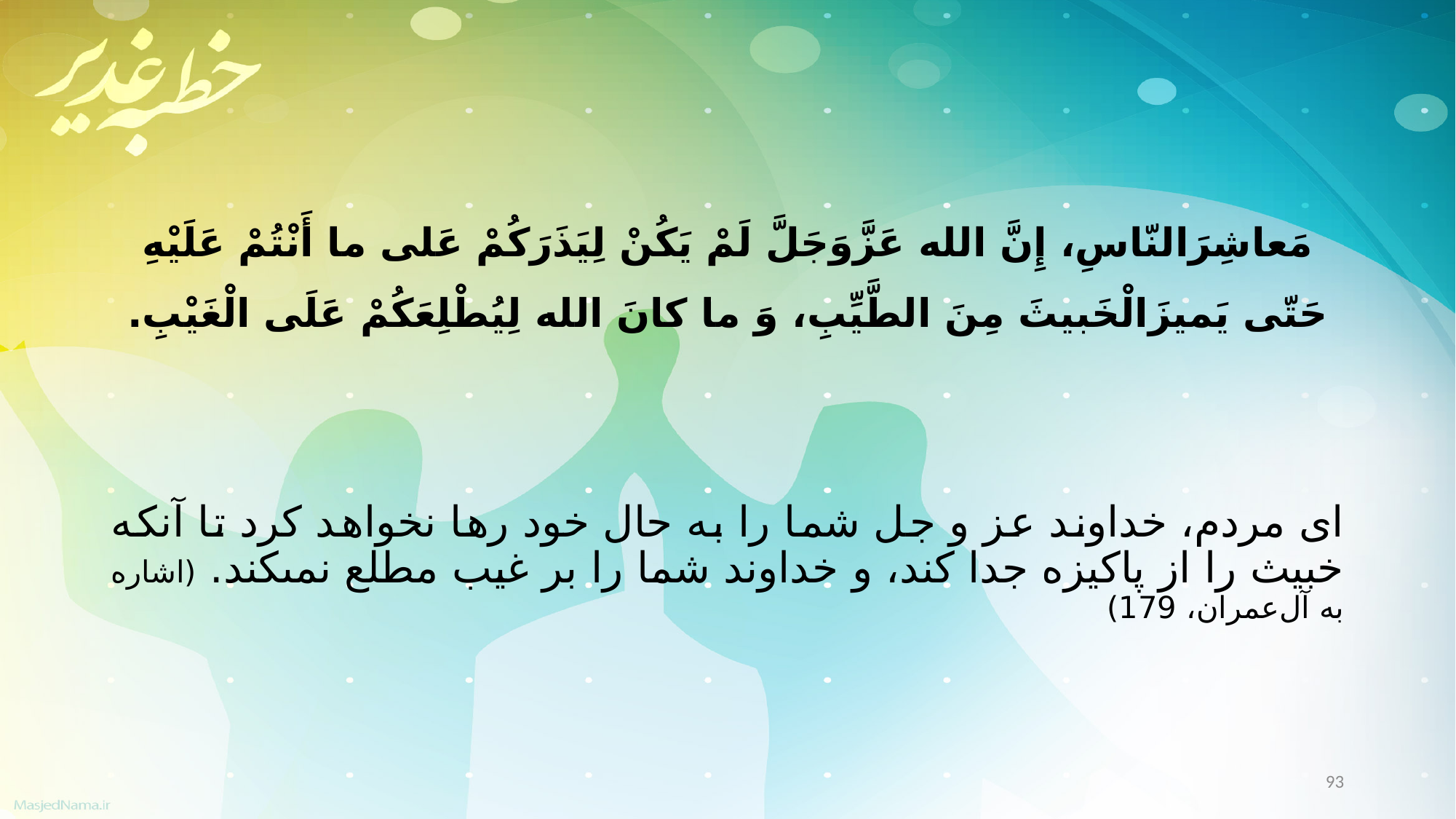

مَعاشِرَالنّاسِ، إِنَّ الله عَزَّوَجَلَّ لَمْ یَکُنْ لِیَذَرَکُمْ عَلی ما أَنْتُمْ عَلَیْهِ حَتّی یَمیزَالْخَبیثَ مِنَ الطَّیِّبِ، وَ ما کانَ الله لِیُطْلِعَکُمْ عَلَی الْغَیْبِ.
اى مردم، خداوند عز و جل شما را به حال خود رها نخواهد کرد تا آنکه خبیث را از پاکیزه جدا کند، و خداوند شما را بر غیب مطلع نمى‏کند. (اشاره به آل‌عمران، 179)
93